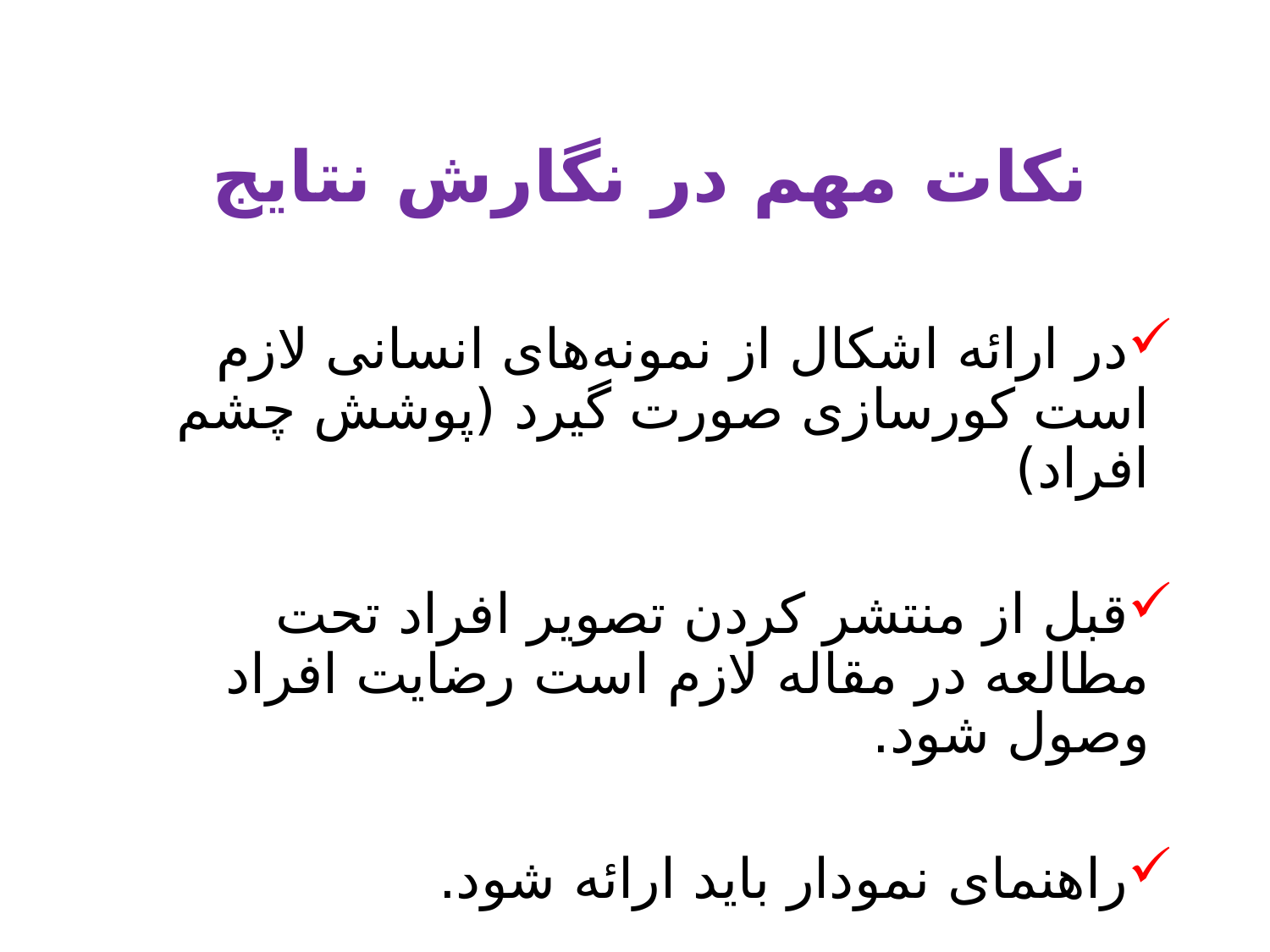

# نکات مهم در نگارش نتایج
در ارائه اشکال از نمونه‌های انسانی لازم است کورسازی صورت گیرد (پوشش چشم افراد)

قبل از منتشر کردن تصویر افراد تحت مطالعه در مقاله لازم است رضایت افراد وصول شود.

راهنمای نمودار باید ارائه شود.

22 May 2021
11